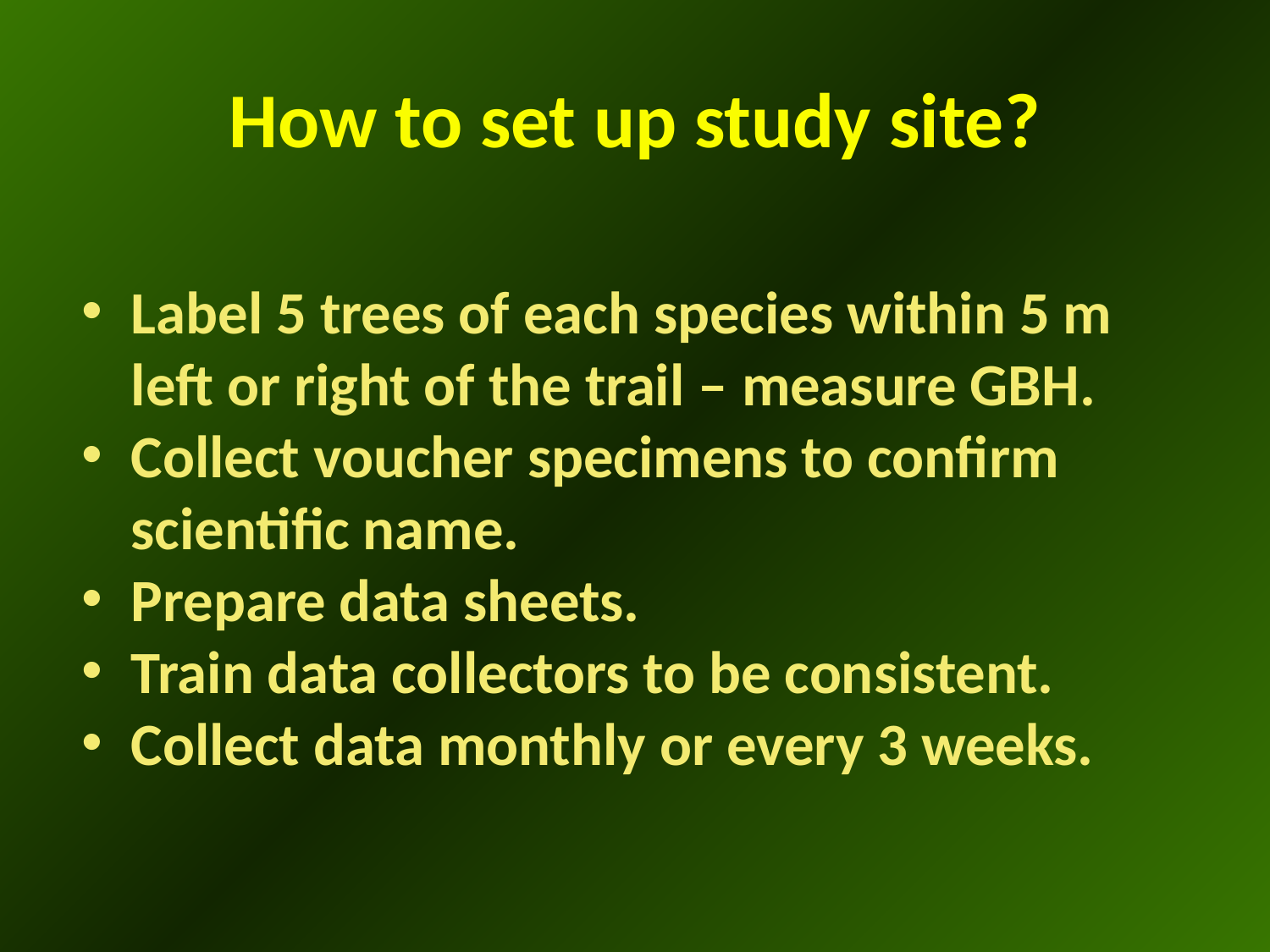

# How to set up study site?
Label 5 trees of each species within 5 m left or right of the trail – measure GBH.
Collect voucher specimens to confirm scientific name.
Prepare data sheets.
Train data collectors to be consistent.
Collect data monthly or every 3 weeks.